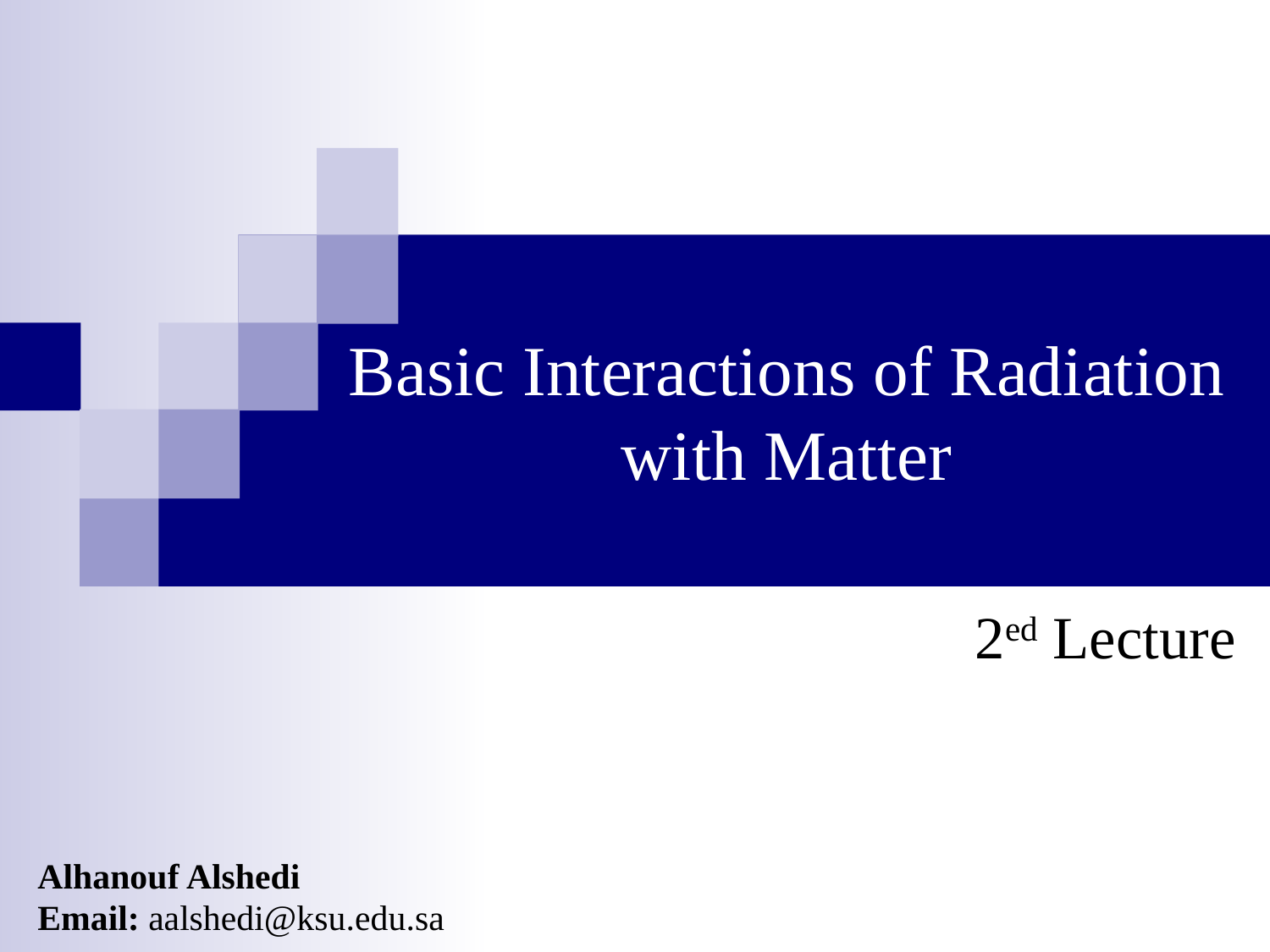

# Basic Interactions of Radiation with Matter
2ed Lecture
Alhanouf Alshedi
Email: aalshedi@ksu.edu.sa